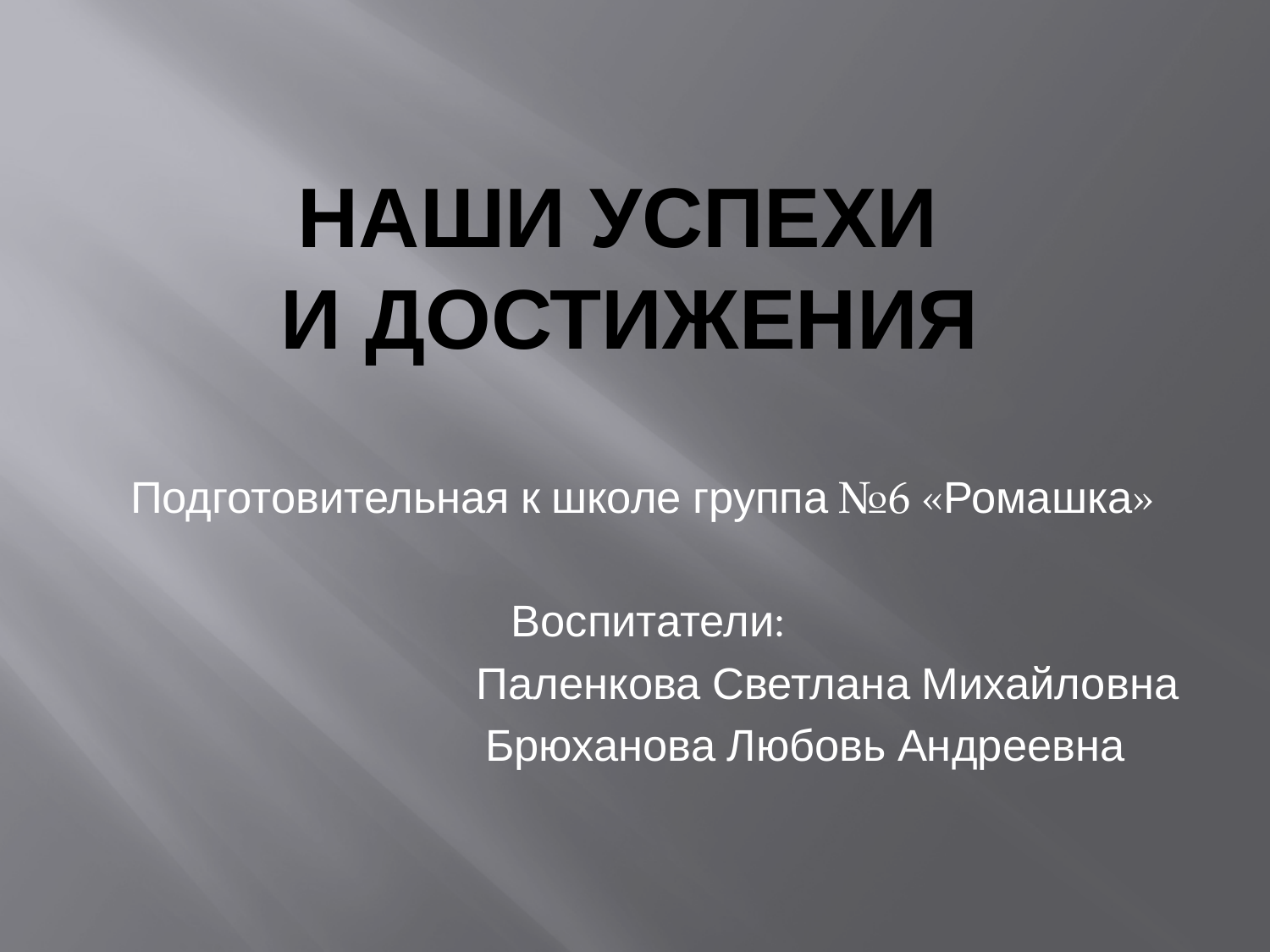

# НАШИ успехи и достижения
Подготовительная к школе группа №6 «Ромашка»

Воспитатели:
                                Паленкова Светлана Михайловна
                            Брюханова Любовь Андреевна